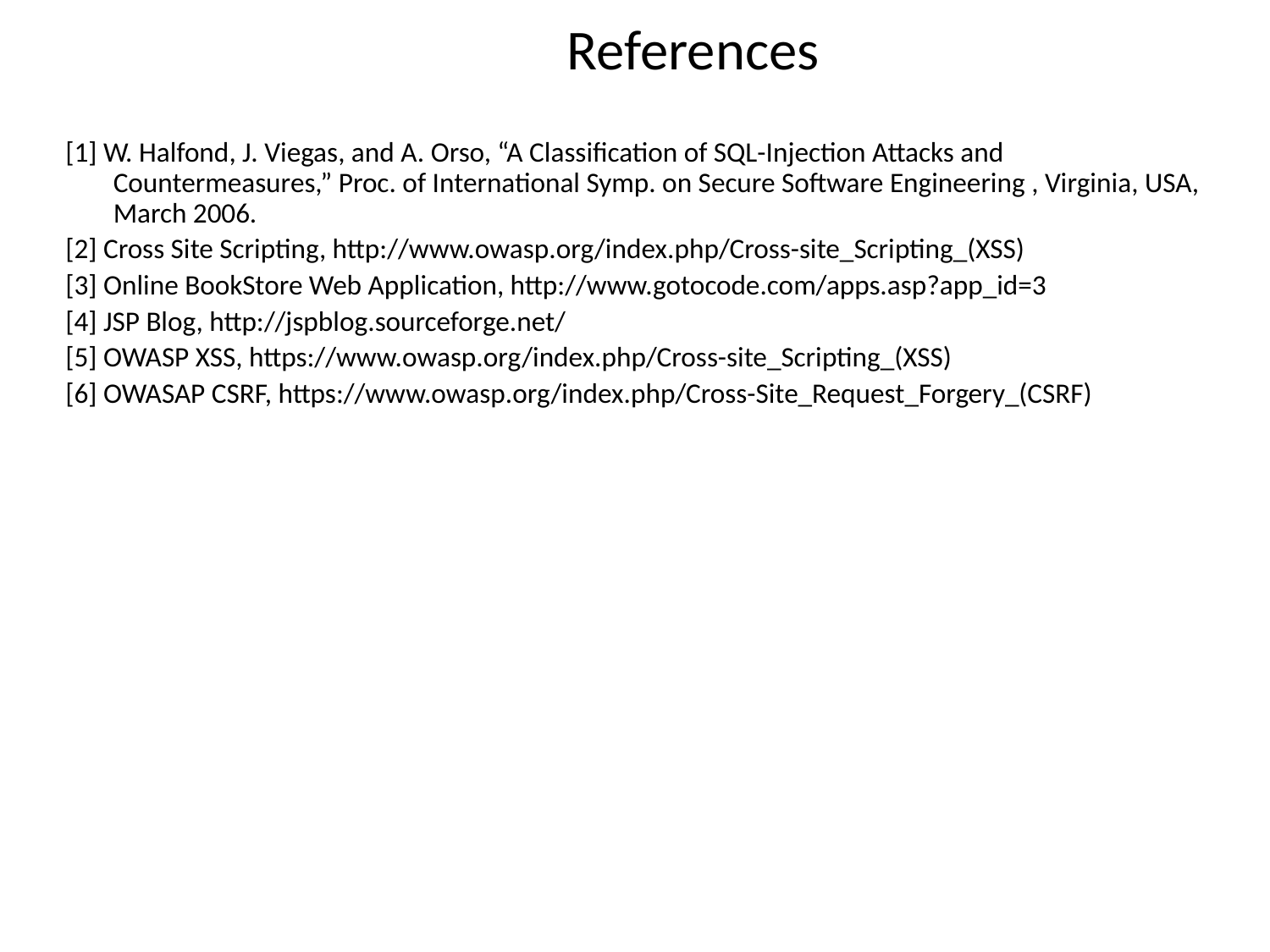

References
[1] W. Halfond, J. Viegas, and A. Orso, “A Classification of SQL-Injection Attacks and Countermeasures,” Proc. of International Symp. on Secure Software Engineering , Virginia, USA, March 2006.
[2] Cross Site Scripting, http://www.owasp.org/index.php/Cross-site_Scripting_(XSS)
[3] Online BookStore Web Application, http://www.gotocode.com/apps.asp?app_id=3
[4] JSP Blog, http://jspblog.sourceforge.net/
[5] OWASP XSS, https://www.owasp.org/index.php/Cross-site_Scripting_(XSS)
[6] OWASAP CSRF, https://www.owasp.org/index.php/Cross-Site_Request_Forgery_(CSRF)